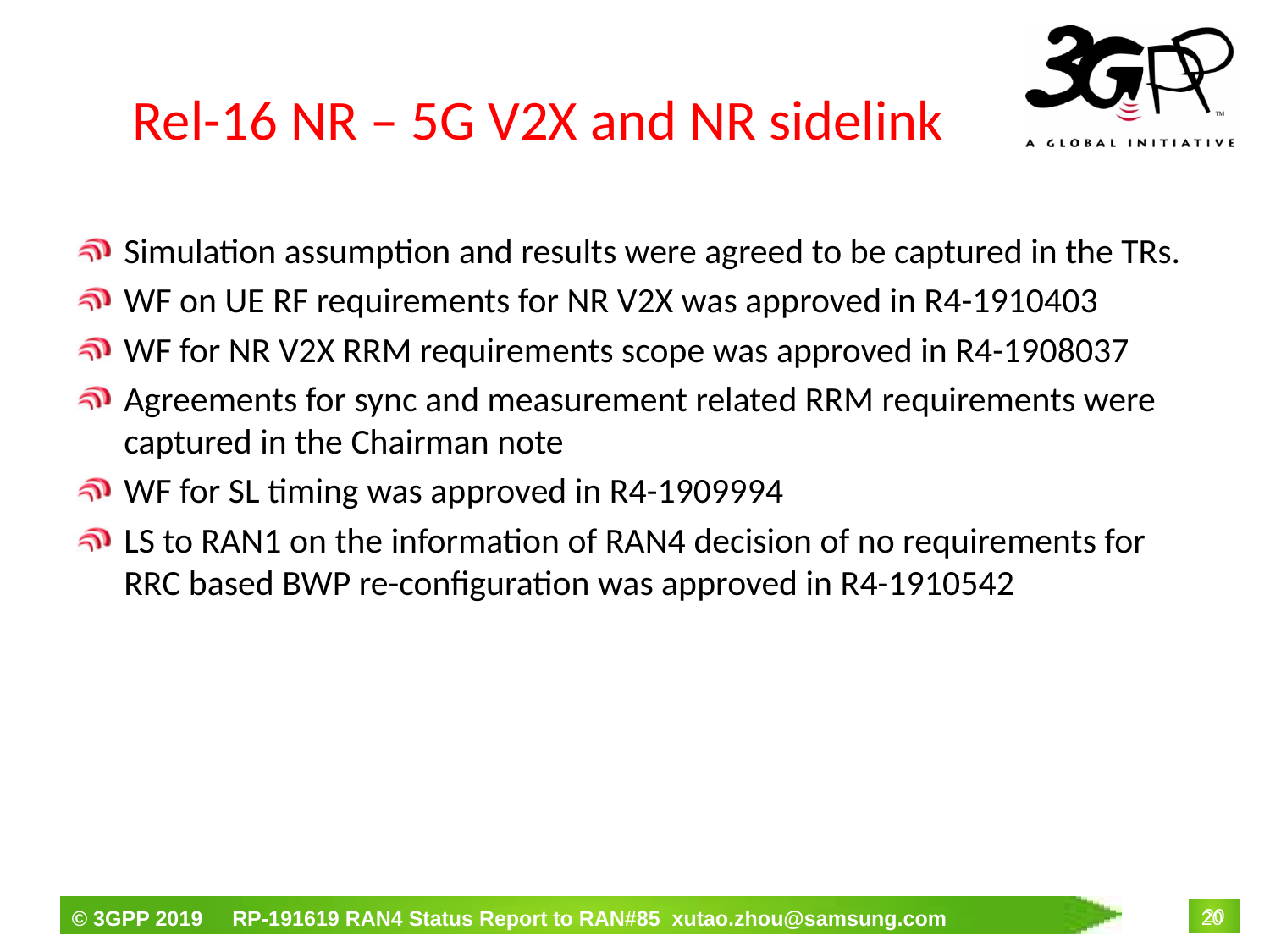

# Rel-16 NR – 5G V2X and NR sidelink
Simulation assumption and results were agreed to be captured in the TRs.
WF on UE RF requirements for NR V2X was approved in R4-1910403
WF for NR V2X RRM requirements scope was approved in R4-1908037
Agreements for sync and measurement related RRM requirements were captured in the Chairman note
WF for SL timing was approved in R4-1909994
LS to RAN1 on the information of RAN4 decision of no requirements for RRC based BWP re-configuration was approved in R4-1910542
20